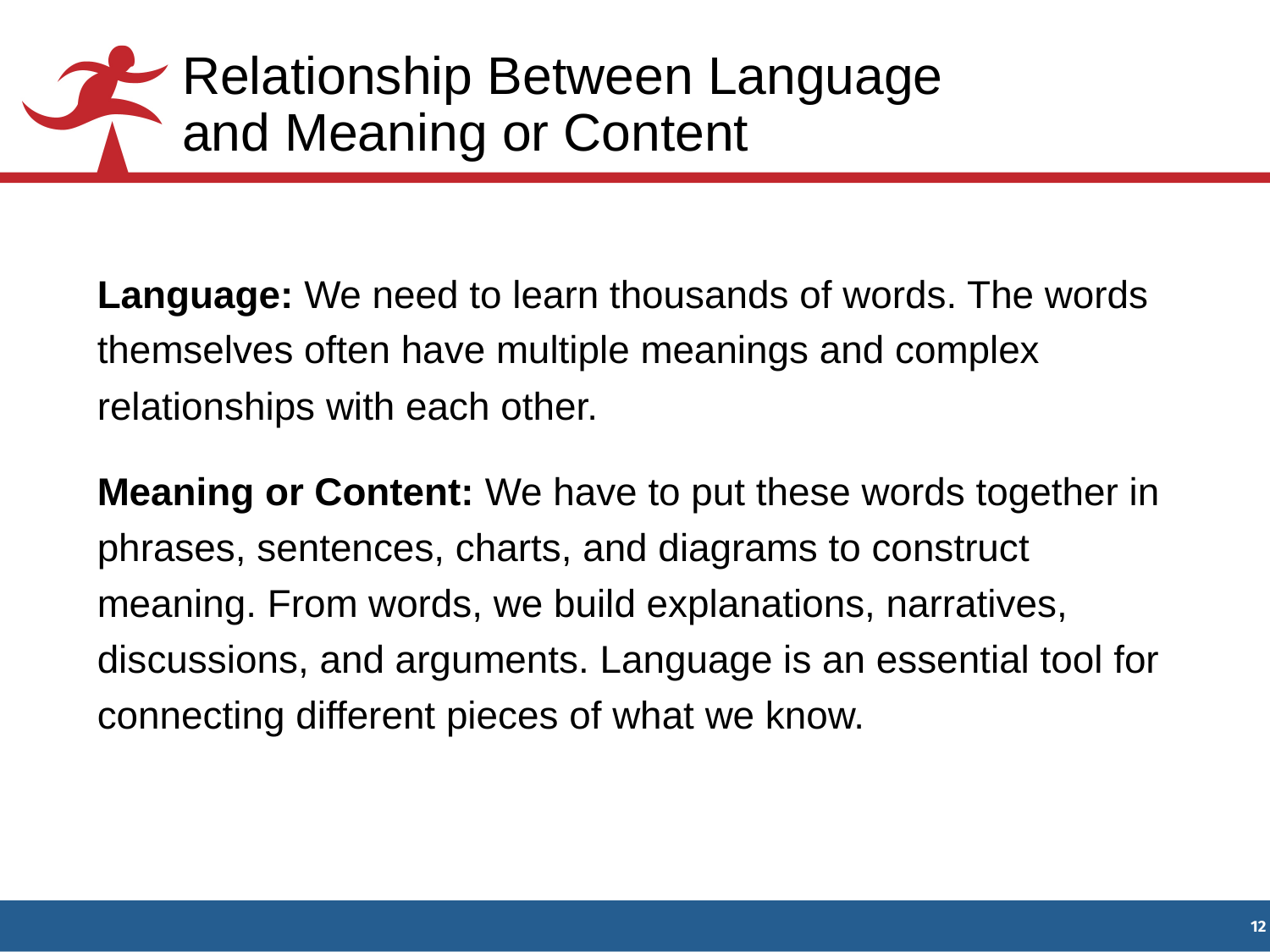

# Relationship Between Language and Meaning or Content
Language: We need to learn thousands of words. The words themselves often have multiple meanings and complex relationships with each other.
Meaning or Content: We have to put these words together in phrases, sentences, charts, and diagrams to construct meaning. From words, we build explanations, narratives, discussions, and arguments. Language is an essential tool for connecting different pieces of what we know.